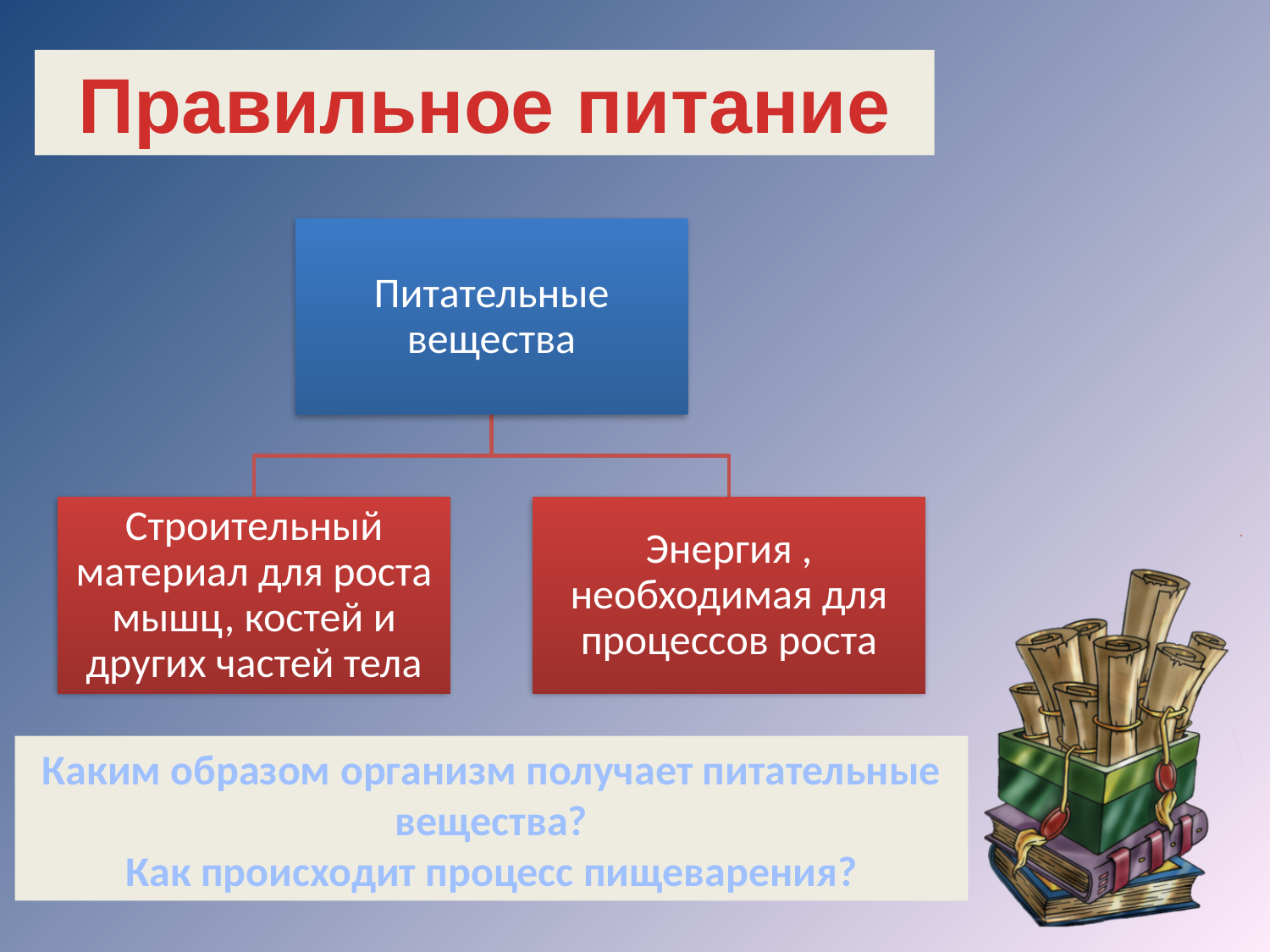

Правильное питание
Питательные вещества
Строительный материал для роста мышц, костей и других частей тела
Энергия , необходимая для процессов роста
Каким образом организм получает питательные вещества?
Как происходит процесс пищеварения?